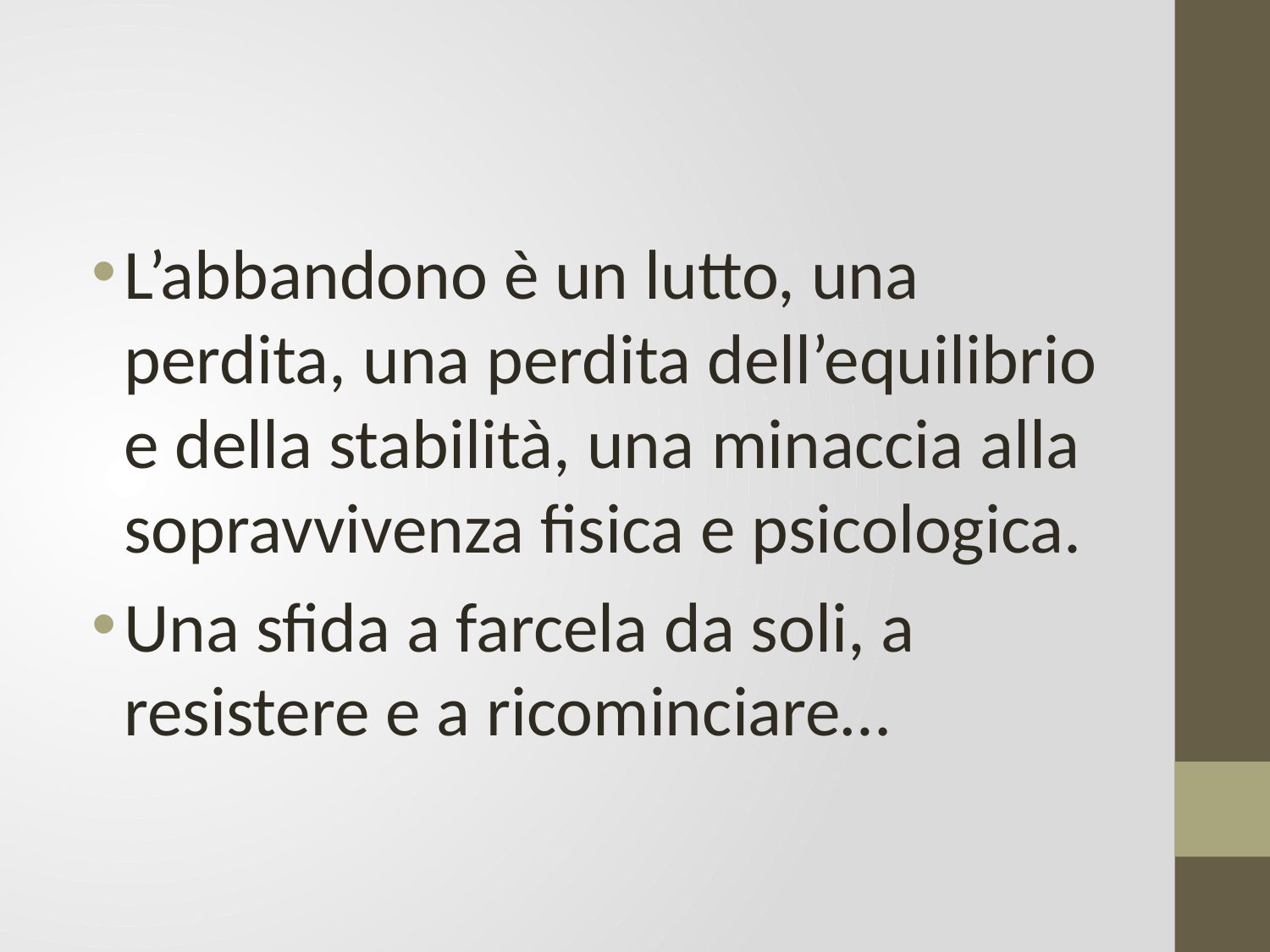

#
L’abbandono è un lutto, una perdita, una perdita dell’equilibrio e della stabilità, una minaccia alla  sopravvivenza fisica e psicologica.
Una sfida a farcela da soli, a resistere e a ricominciare…